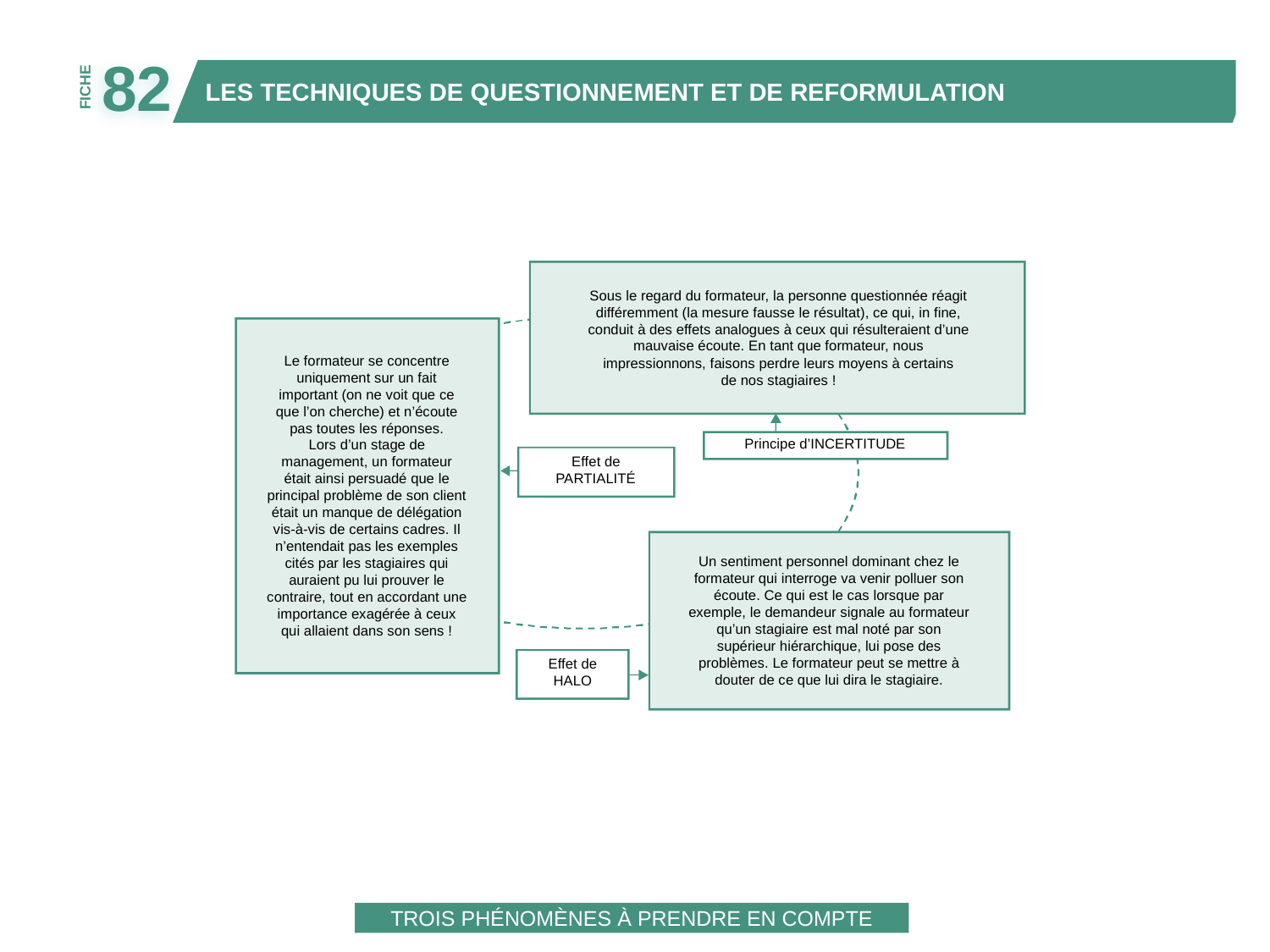

82

LES TECHNIQUES DE QUESTIONNEMENT ET DE REFORMULATION
FICHE

Sous le regard du formateur, la personne questionnée réagit
différemment (la mesure fausse le résultat), ce qui, in fine,
conduit à des effets analogues à ceux qui résulteraient d’une
mauvaise écoute. En tant que formateur, nous
impressionnons, faisons perdre leurs moyens à certains
de nos stagiaires !

Le formateur se concentre
uniquement sur un fait
important (on ne voit que ce
que l’on cherche) et n’écoute
pas toutes les réponses.
Lors d’un stage de
management, un formateur
était ainsi persuadé que le
principal problème de son client
était un manque de délégation
vis-à-vis de certains cadres. Il
n’entendait pas les exemples
cités par les stagiaires qui
auraient pu lui prouver le
contraire, tout en accordant une
importance exagérée à ceux
qui allaient dans son sens !

Principe d’INCERTITUDE

Effet de
PARTIALITÉ

Un sentiment personnel dominant chez le
formateur qui interroge va venir polluer son
écoute. Ce qui est le cas lorsque par
exemple, le demandeur signale au formateur
qu’un stagiaire est mal noté par son
supérieur hiérarchique, lui pose des
problèmes. Le formateur peut se mettre à
douter de ce que lui dira le stagiaire.

Effet de
HALO

TROIS PHÉNOMÈNES À PRENDRE EN COMPTE